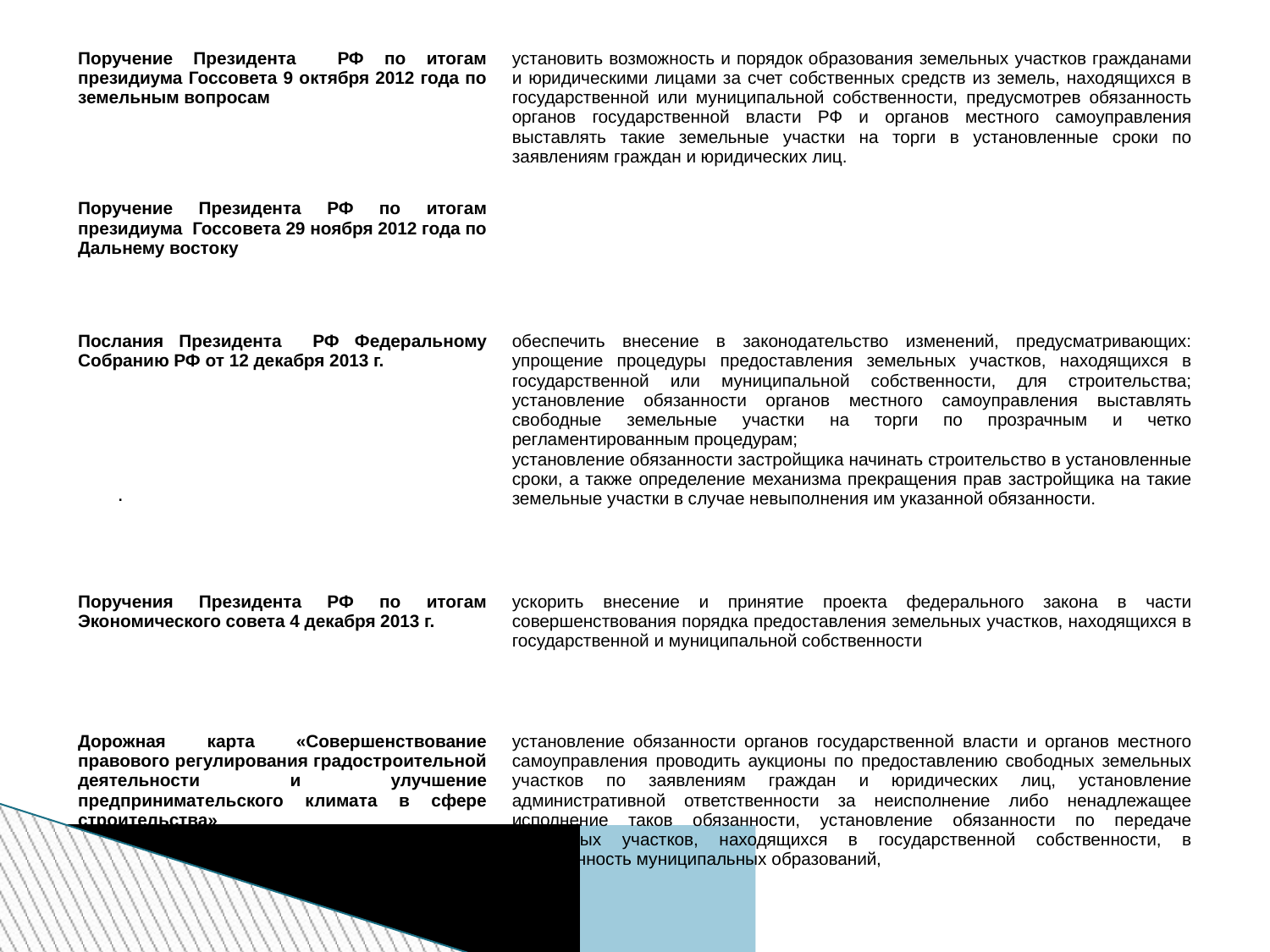

|  | Поручение Президента РФ по итогам президиума Госсовета 9 октября 2012 года по земельным вопросам | установить возможность и порядок образования земельных участков гражданами и юридическими лицами за счет собственных средств из земель, находящихся в государственной или муниципальной собственности, предусмотрев обязанность органов государственной власти РФ и органов местного самоуправления выставлять такие земельные участки на торги в установленные сроки по заявлениям граждан и юридических лиц. |
| --- | --- | --- |
|  | Поручение Президента РФ по итогам президиума Госсовета 29 ноября 2012 года по Дальнему востоку |  |
|  | Послания Президента РФ Федеральному Собранию РФ от 12 декабря 2013 г. | обеспечить внесение в законодательство изменений, предусматривающих: упрощение процедуры предоставления земельных участков, находящихся в государственной или муниципальной собственности, для строительства; установление обязанности органов местного самоуправления выставлять свободные земельные участки на торги по прозрачным и четко регламентированным процедурам; установление обязанности застройщика начинать строительство в установленные сроки, а также определение механизма прекращения прав застройщика на такие земельные участки в случае невыполнения им указанной обязанности. |
|  | Поручения Президента РФ по итогам Экономического совета 4 декабря 2013 г. | ускорить внесение и принятие проекта федерального закона в части совершенствования порядка предоставления земельных участков, находящихся в государственной и муниципальной собственности |
|  | Дорожная карта «Совершенствование правового регулирования градостроительной деятельности и улучшение предпринимательского климата в сфере строительства» | установление обязанности органов государственной власти и органов местного самоуправления проводить аукционы по предоставлению свободных земельных участков по заявлениям граждан и юридических лиц, установление административной ответственности за неисполнение либо ненадлежащее исполнение таков обязанности, установление обязанности по передаче земельных участков, находящихся в государственной собственности, в собственность муниципальных образований, |

.